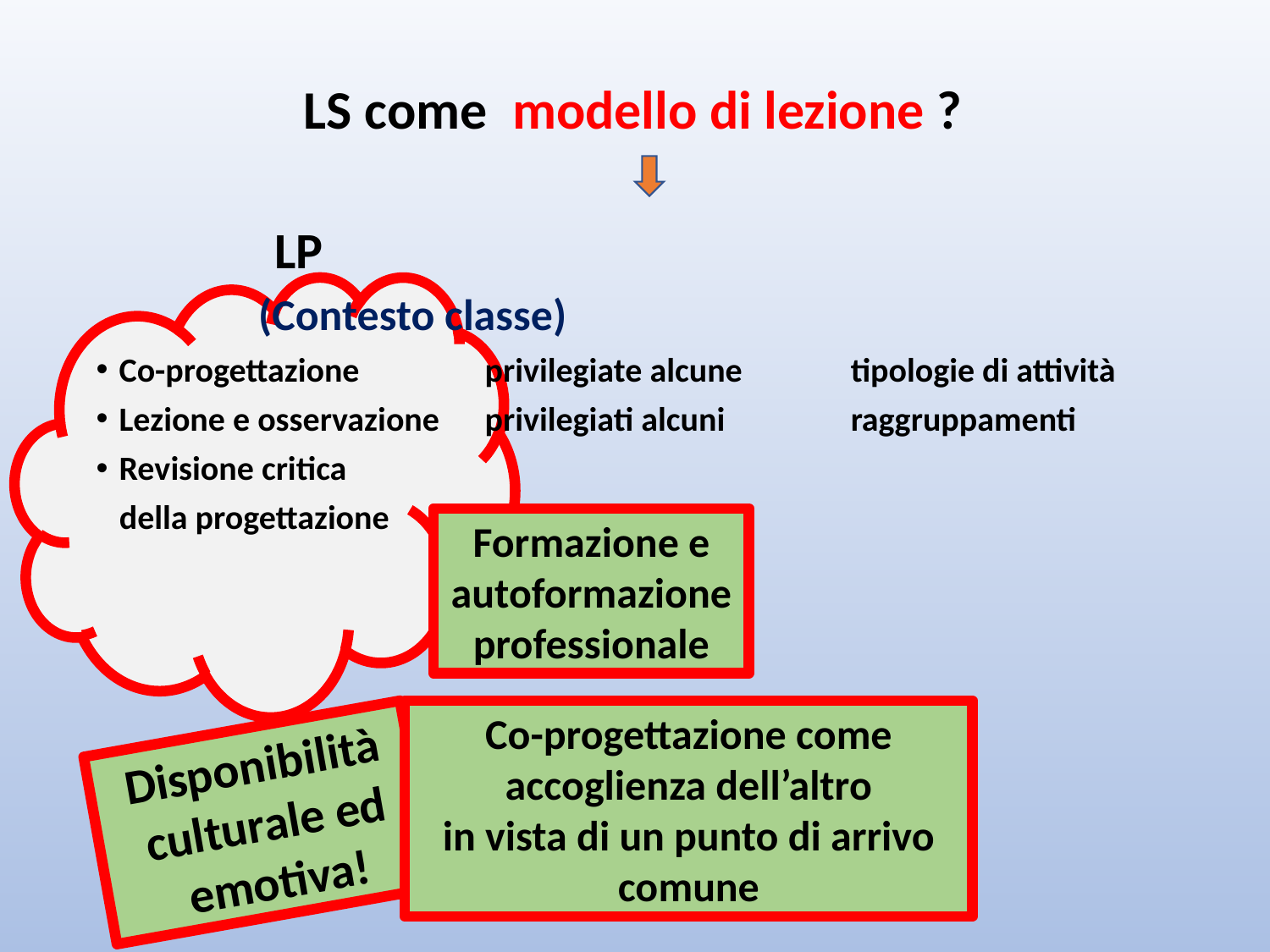

LS come  modello di lezione ?

					       LP
				     (Contesto classe)
Co-progettazione  					privilegiate alcune 									tipologie di attività
Lezione e osservazione					privilegiati alcuni  									raggruppamenti
Revisione critica
   della progettazione

Formazione e autoformazione professionale
Co-progettazione come accoglienza dell’altro
in vista di un punto di arrivo comune
  Disponibilità
   culturale ed
      emotiva!